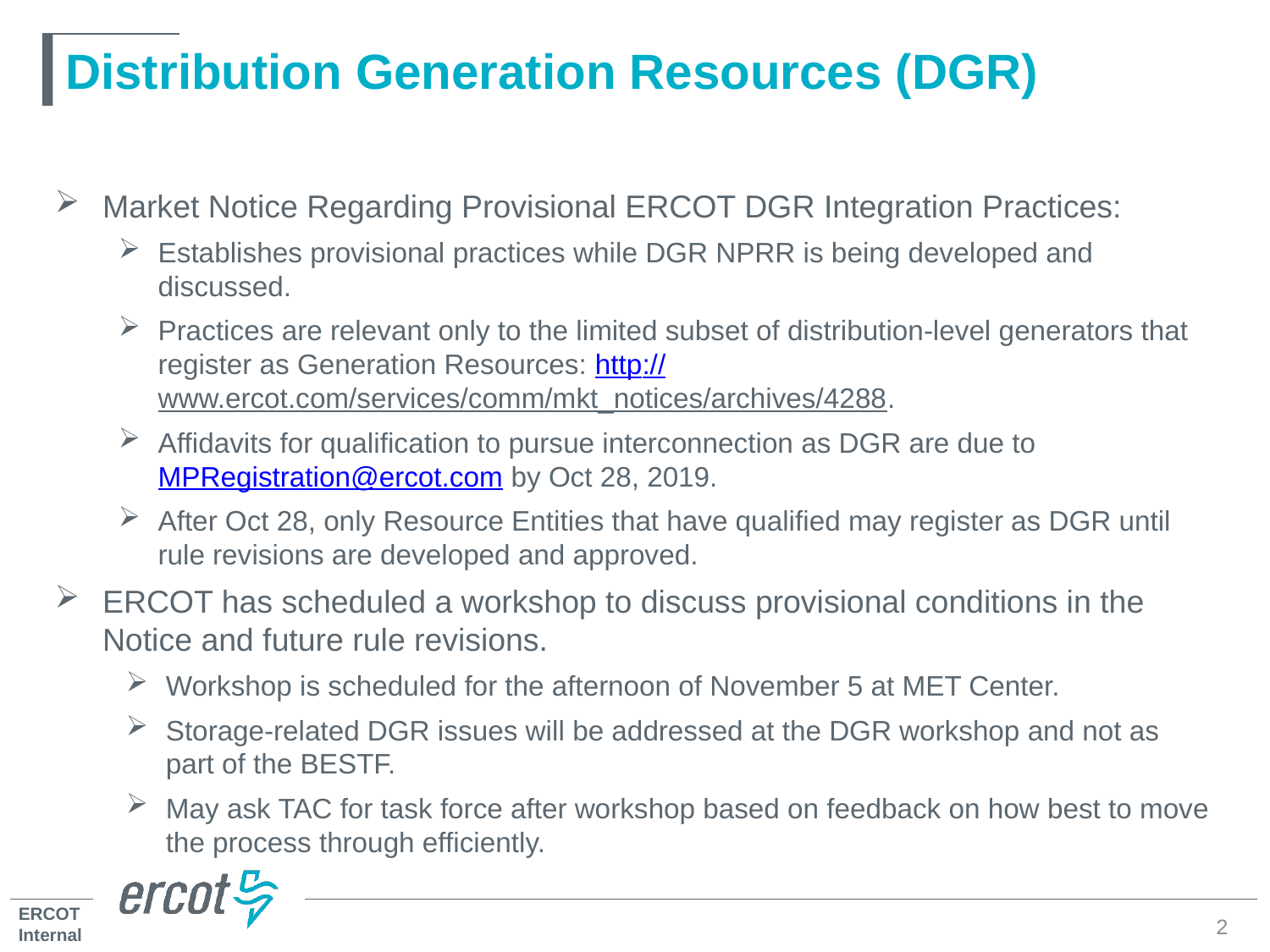

# Distribution Generation Resources (DGR)
Market Notice Regarding Provisional ERCOT DGR Integration Practices:
Establishes provisional practices while DGR NPRR is being developed and discussed.
Practices are relevant only to the limited subset of distribution-level generators that register as Generation Resources: http://www.ercot.com/services/comm/mkt_notices/archives/4288.
Affidavits for qualification to pursue interconnection as DGR are due to MPRegistration@ercot.com by Oct 28, 2019.
After Oct 28, only Resource Entities that have qualified may register as DGR until rule revisions are developed and approved.
ERCOT has scheduled a workshop to discuss provisional conditions in the Notice and future rule revisions.
Workshop is scheduled for the afternoon of November 5 at MET Center.
Storage-related DGR issues will be addressed at the DGR workshop and not as part of the BESTF.
May ask TAC for task force after workshop based on feedback on how best to move the process through efficiently.

2